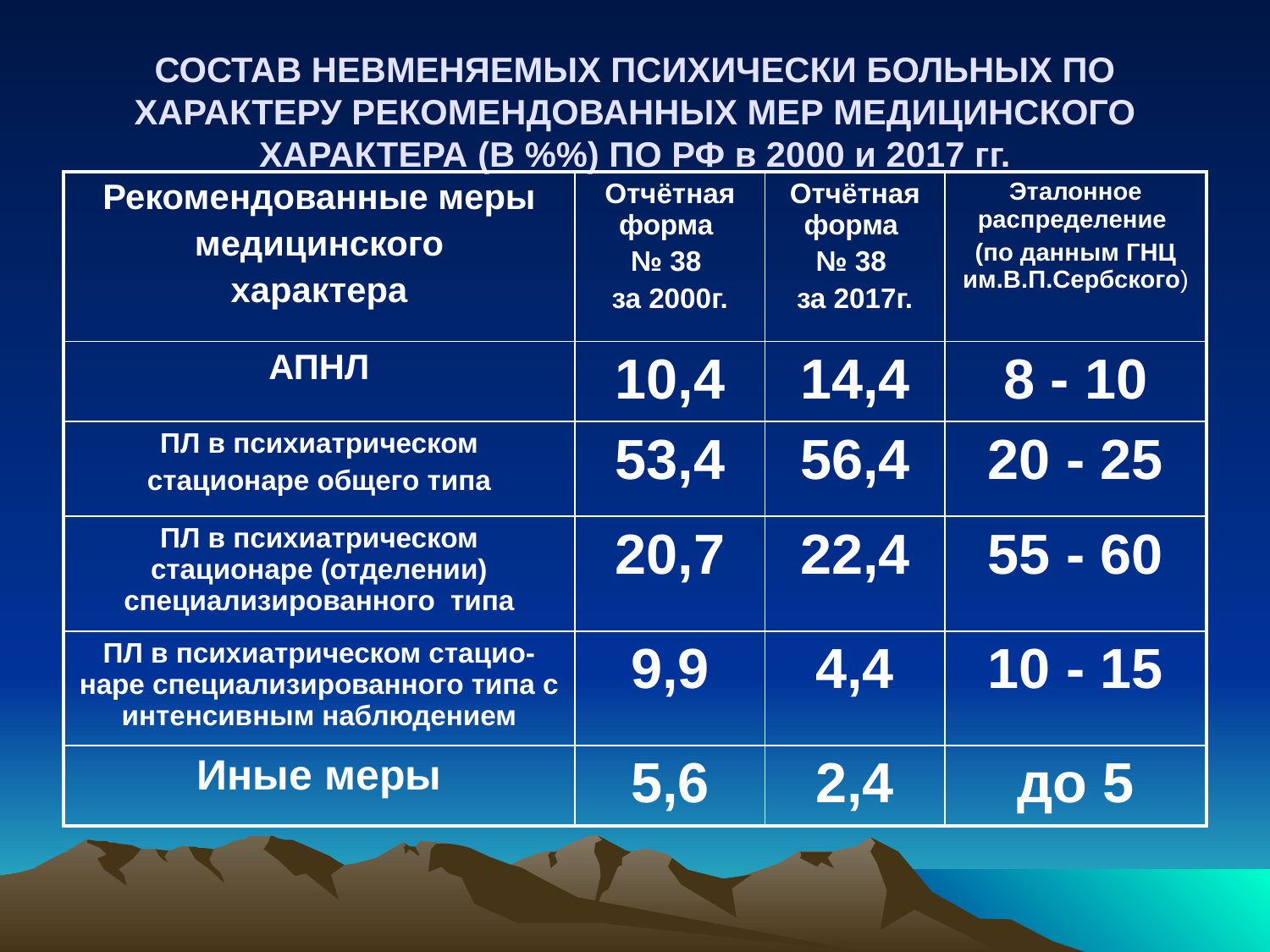

# СОСТАВ НЕВМЕНЯЕМЫХ ПСИХИЧЕСКИ БОЛЬНЫХ ПО ХАРАКТЕРУ РЕКОМЕНДОВАННЫХ МЕР МЕДИЦИНСКОГО ХАРАКТЕРА (В %%) ПО РФ в 2000 и 2017 гг.
| Рекомендованные меры медицинского характера | Отчётная форма № 38 за 2000г. | Отчётная форма № 38 за 2017г. | Эталонное распределение (по данным ГНЦ им.В.П.Сербского) |
| --- | --- | --- | --- |
| АПНЛ | 10,4 | 14,4 | 8 - 10 |
| ПЛ в психиатрическом стационаре общего типа | 53,4 | 56,4 | 20 - 25 |
| ПЛ в психиатрическом стационаре (отделении) специализированного типа | 20,7 | 22,4 | 55 - 60 |
| ПЛ в психиатрическом стацио-наре специализированного типа с интенсивным наблюдением | 9,9 | 4,4 | 10 - 15 |
| Иные меры | 5,6 | 2,4 | до 5 |